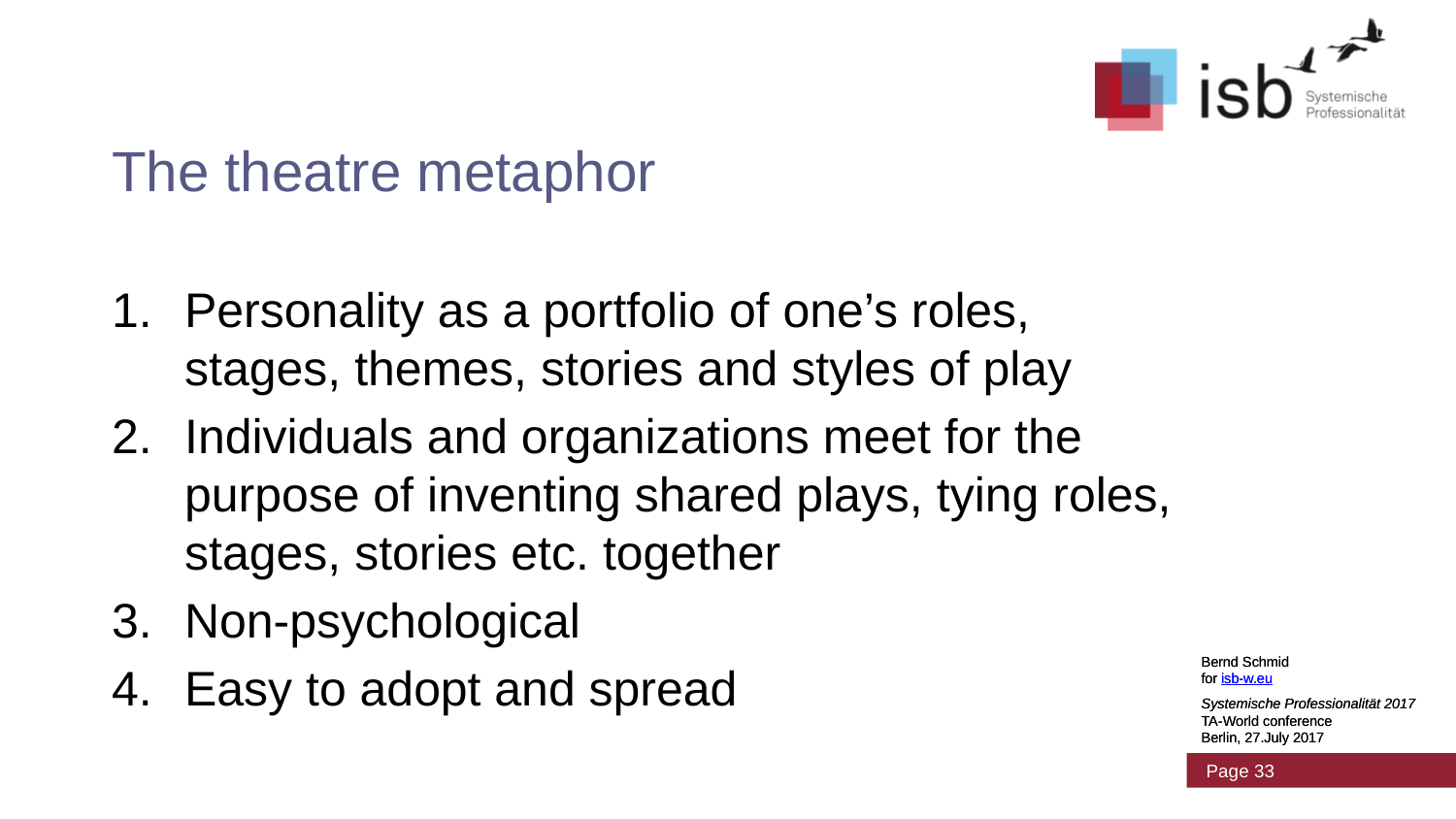

# The theatre metaphor
Personality as a portfolio of one’s roles, stages, themes, stories and styles of play
Individuals and organizations meet for the purpose of inventing shared plays, tying roles, stages, stories etc. together
Non-psychological
Easy to adopt and spread
Bernd Schmid
for isb-w.eu
Systemische Professionalität 2017
TA-World conference
Berlin, 27.July 2017
 Page 33